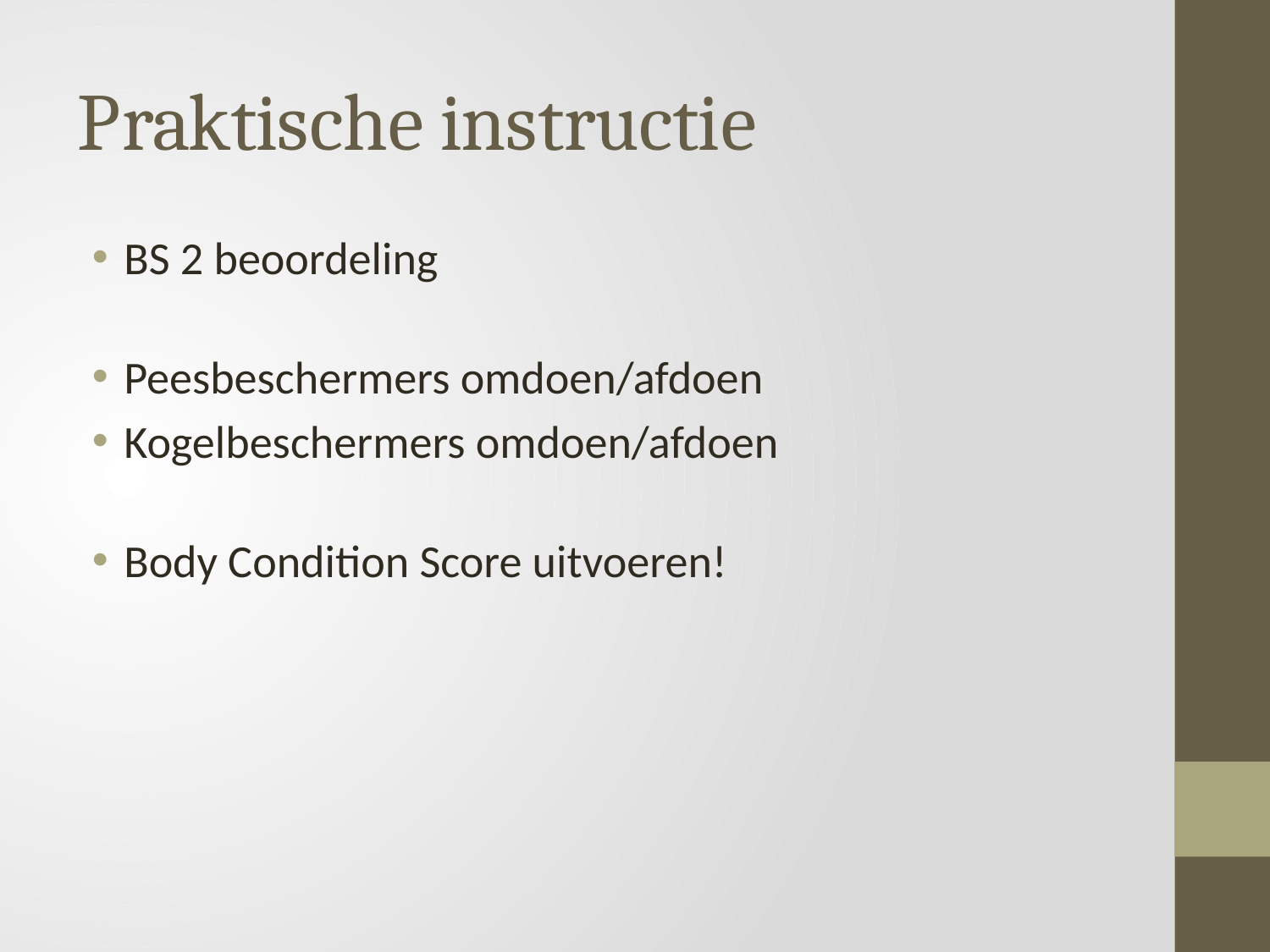

# Praktische instructie
BS 2 beoordeling
Peesbeschermers omdoen/afdoen
Kogelbeschermers omdoen/afdoen
Body Condition Score uitvoeren!